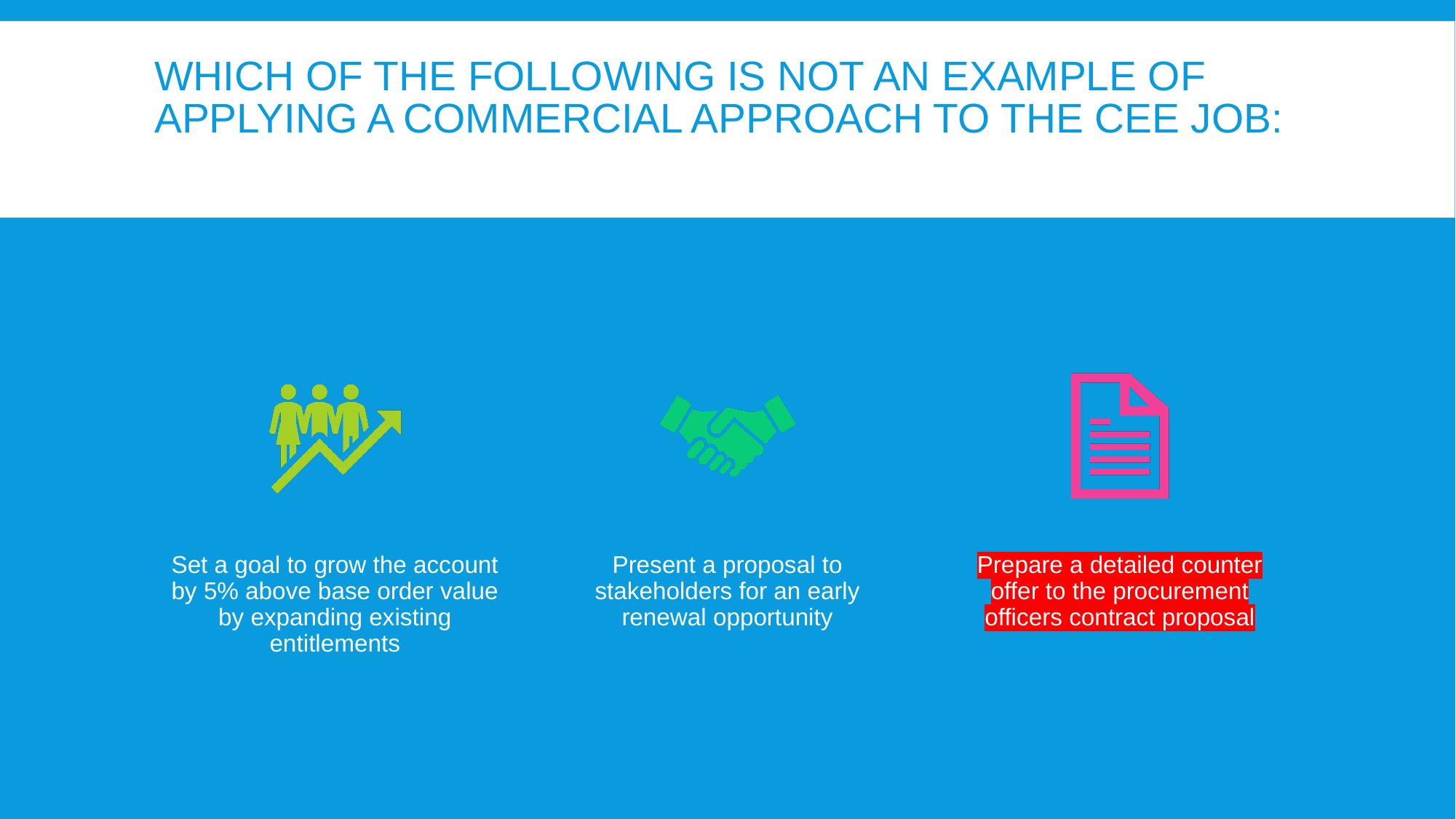

# Which of the following is NOT an example of applying a commercial approach to the CEE job:
Set a goal to grow the account by 5% above base order value by expanding existing entitlements
Present a proposal to stakeholders for an early renewal opportunity
Prepare a detailed counter offer to the procurement officers contract proposal